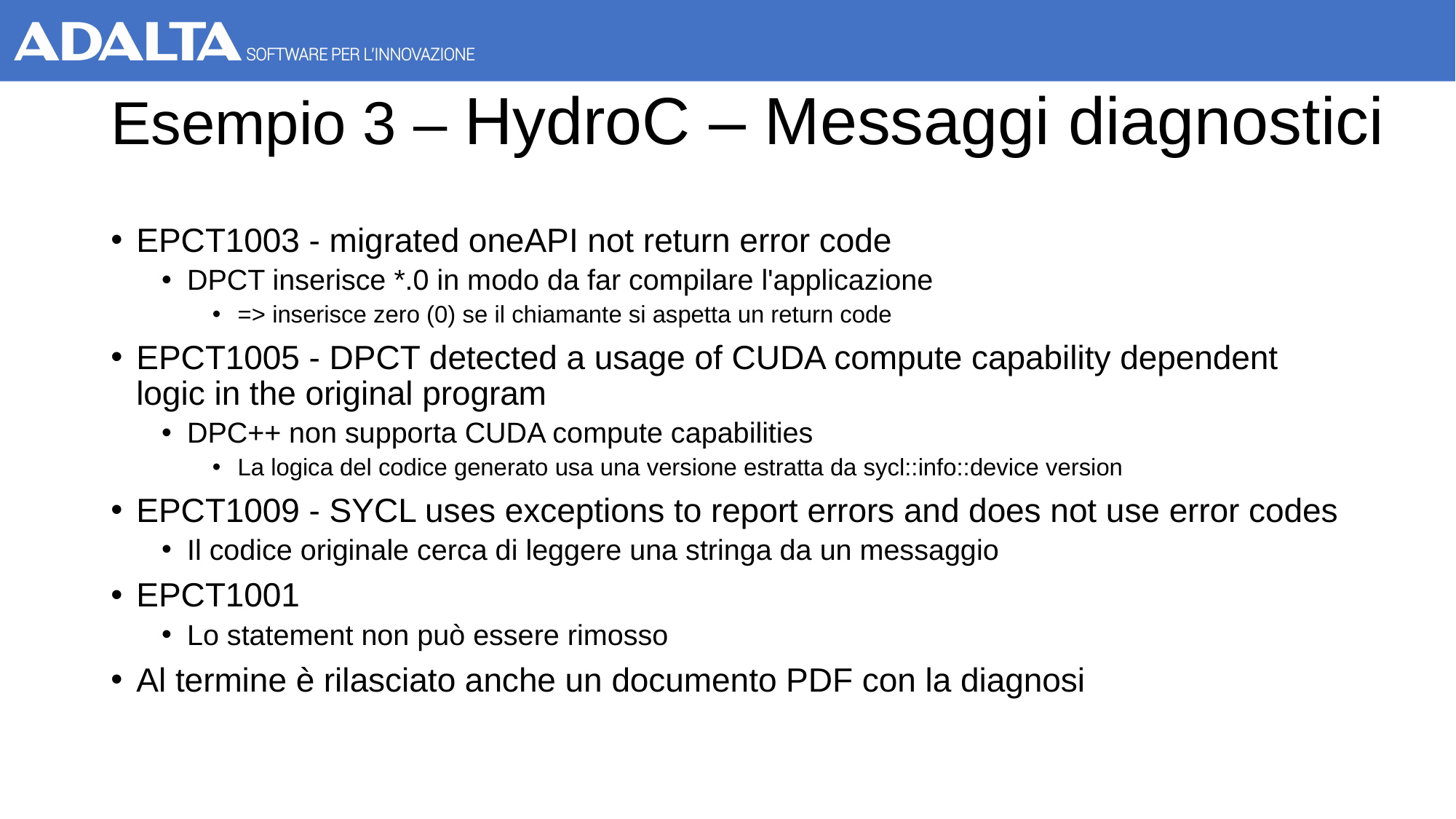

# Esempio 3 – HydroC – Messaggi diagnostici
EPCT1003 - migrated oneAPI not return error code
DPCT inserisce *.0 in modo da far compilare l'applicazione
=> inserisce zero (0) se il chiamante si aspetta un return code
EPCT1005 - DPCT detected a usage of CUDA compute capability dependent logic in the original program
DPC++ non supporta CUDA compute capabilities
La logica del codice generato usa una versione estratta da sycl::info::device version
EPCT1009 - SYCL uses exceptions to report errors and does not use error codes
Il codice originale cerca di leggere una stringa da un messaggio
EPCT1001
Lo statement non può essere rimosso
Al termine è rilasciato anche un documento PDF con la diagnosi